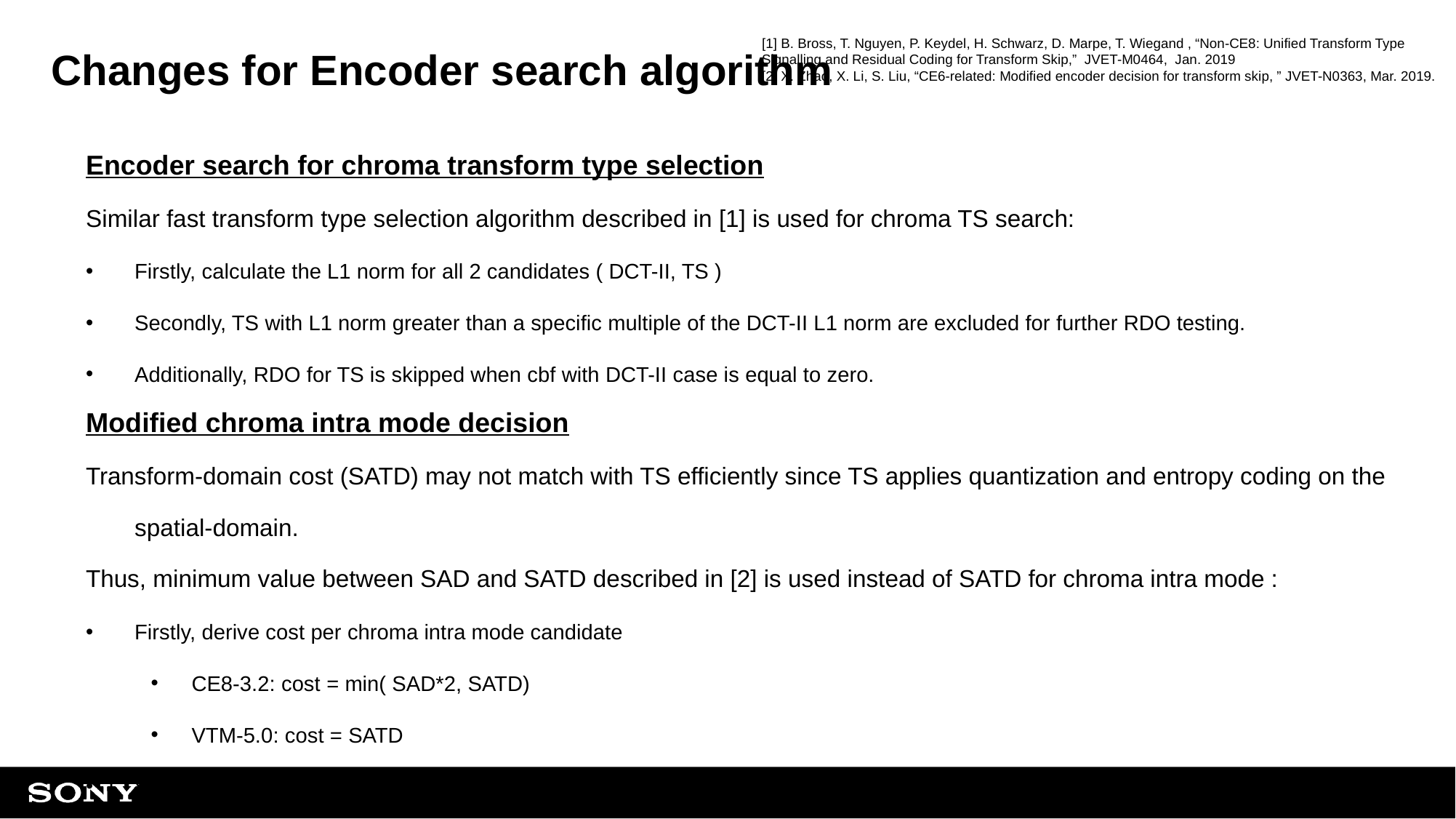

[1] B. Bross, T. Nguyen, P. Keydel, H. Schwarz, D. Marpe, T. Wiegand , “Non-CE8: Unified Transform Type Signalling and Residual Coding for Transform Skip,”  JVET-M0464,  Jan. 2019
[2] X. Zhao, X. Li, S. Liu, “CE6-related: Modified encoder decision for transform skip, ” JVET-N0363, Mar. 2019.
# Changes for Encoder search algorithm
Encoder search for chroma transform type selection
Similar fast transform type selection algorithm described in [1] is used for chroma TS search:
Firstly, calculate the L1 norm for all 2 candidates ( DCT-II, TS )
Secondly, TS with L1 norm greater than a specific multiple of the DCT-II L1 norm are excluded for further RDO testing.
Additionally, RDO for TS is skipped when cbf with DCT-II case is equal to zero.
Modified chroma intra mode decision
Transform-domain cost (SATD) may not match with TS efficiently since TS applies quantization and entropy coding on the spatial-domain.
Thus, minimum value between SAD and SATD described in [2] is used instead of SATD for chroma intra mode :
Firstly, derive cost per chroma intra mode candidate
CE8-3.2: cost = min( SAD*2, SATD)
VTM-5.0: cost = SATD
Secondly, sort cost in descending order and exclude top two modes with larger cost for further RDO testing